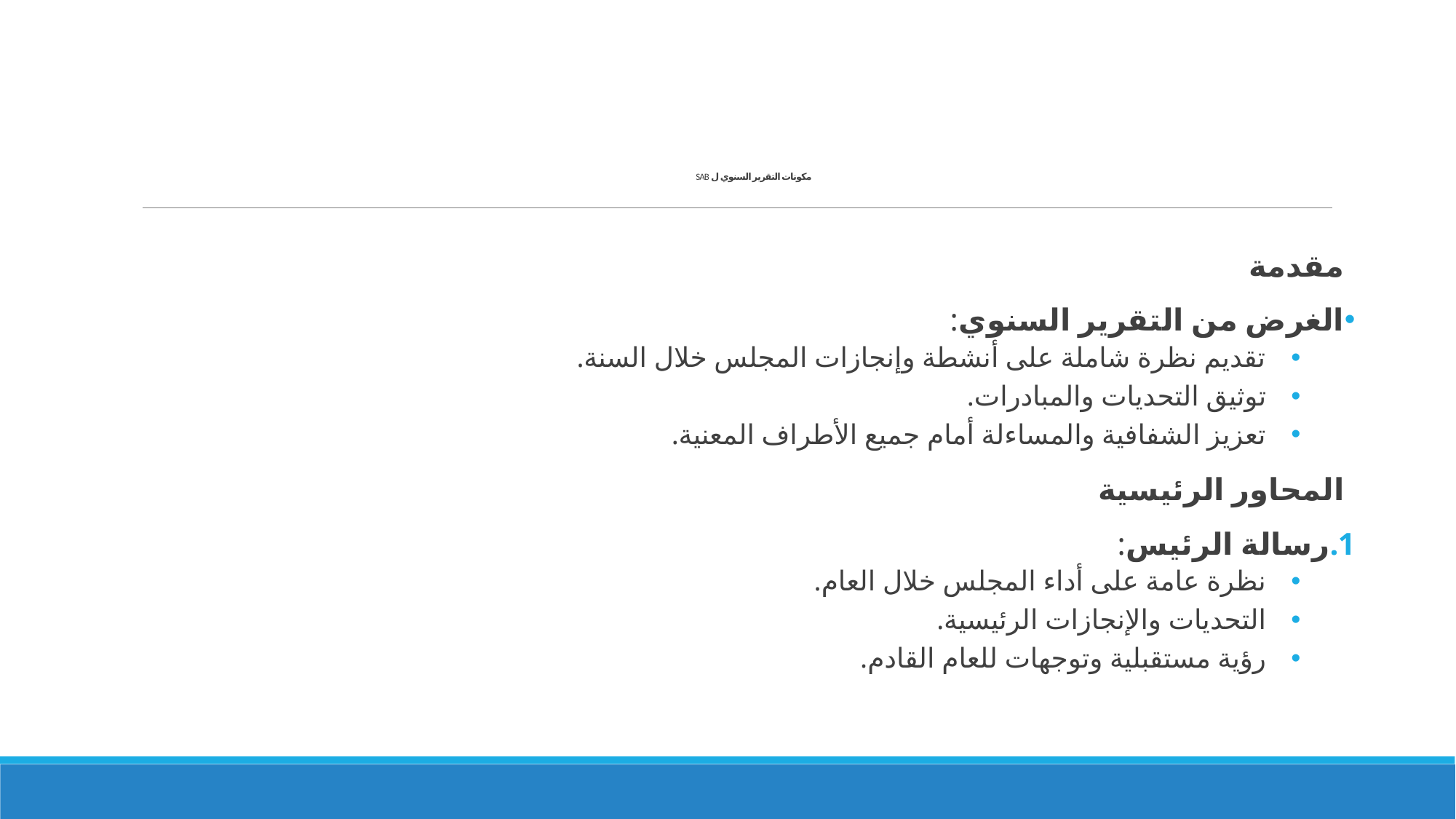

# مكونات التقرير السنوي ل SAB
مقدمة
الغرض من التقرير السنوي:
تقديم نظرة شاملة على أنشطة وإنجازات المجلس خلال السنة.
توثيق التحديات والمبادرات.
تعزيز الشفافية والمساءلة أمام جميع الأطراف المعنية.
المحاور الرئيسية
رسالة الرئيس:
نظرة عامة على أداء المجلس خلال العام.
التحديات والإنجازات الرئيسية.
رؤية مستقبلية وتوجهات للعام القادم.